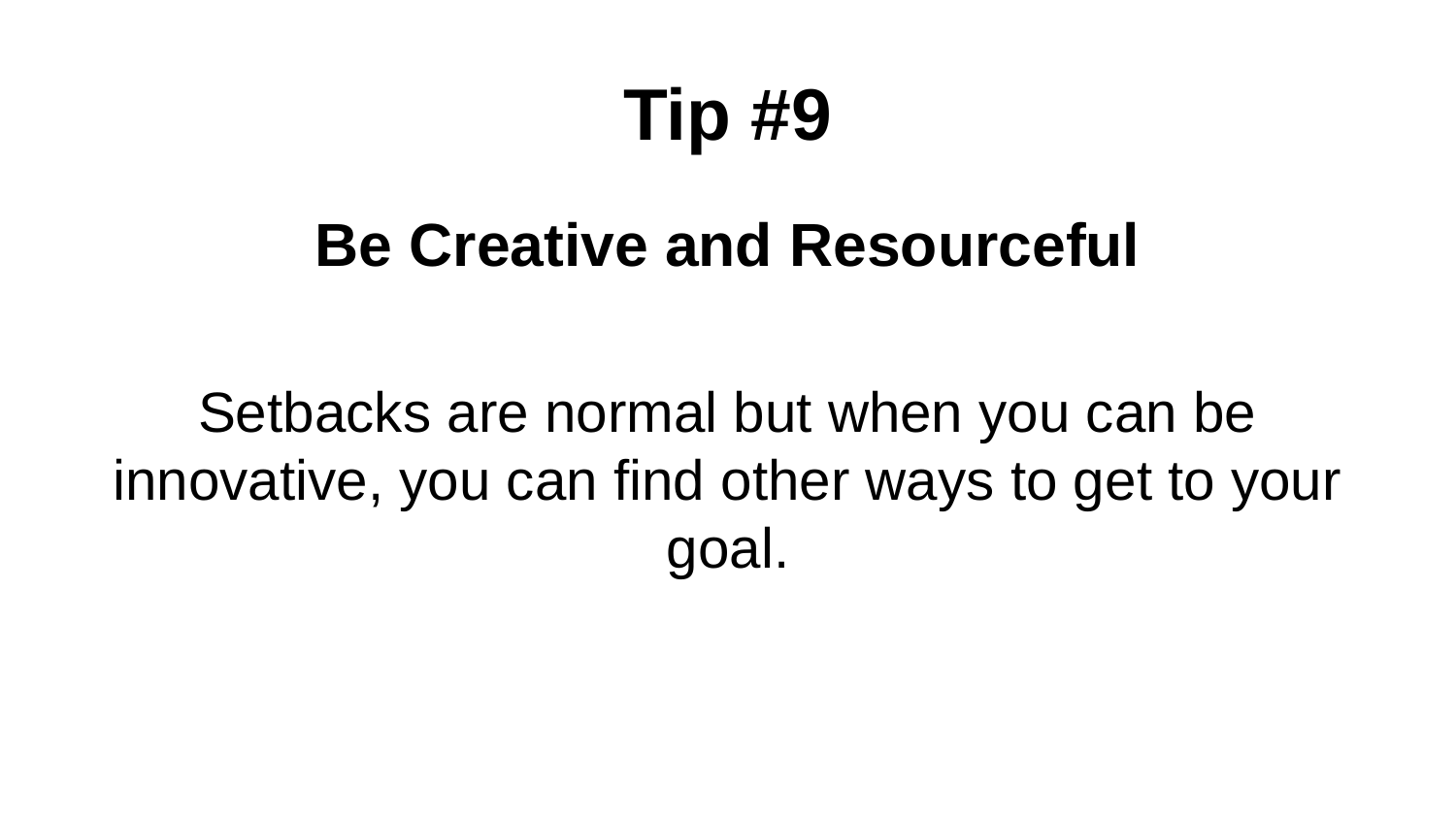

# Tip #9
Be Creative and Resourceful

Setbacks are normal but when you can be innovative, you can find other ways to get to your goal.

.